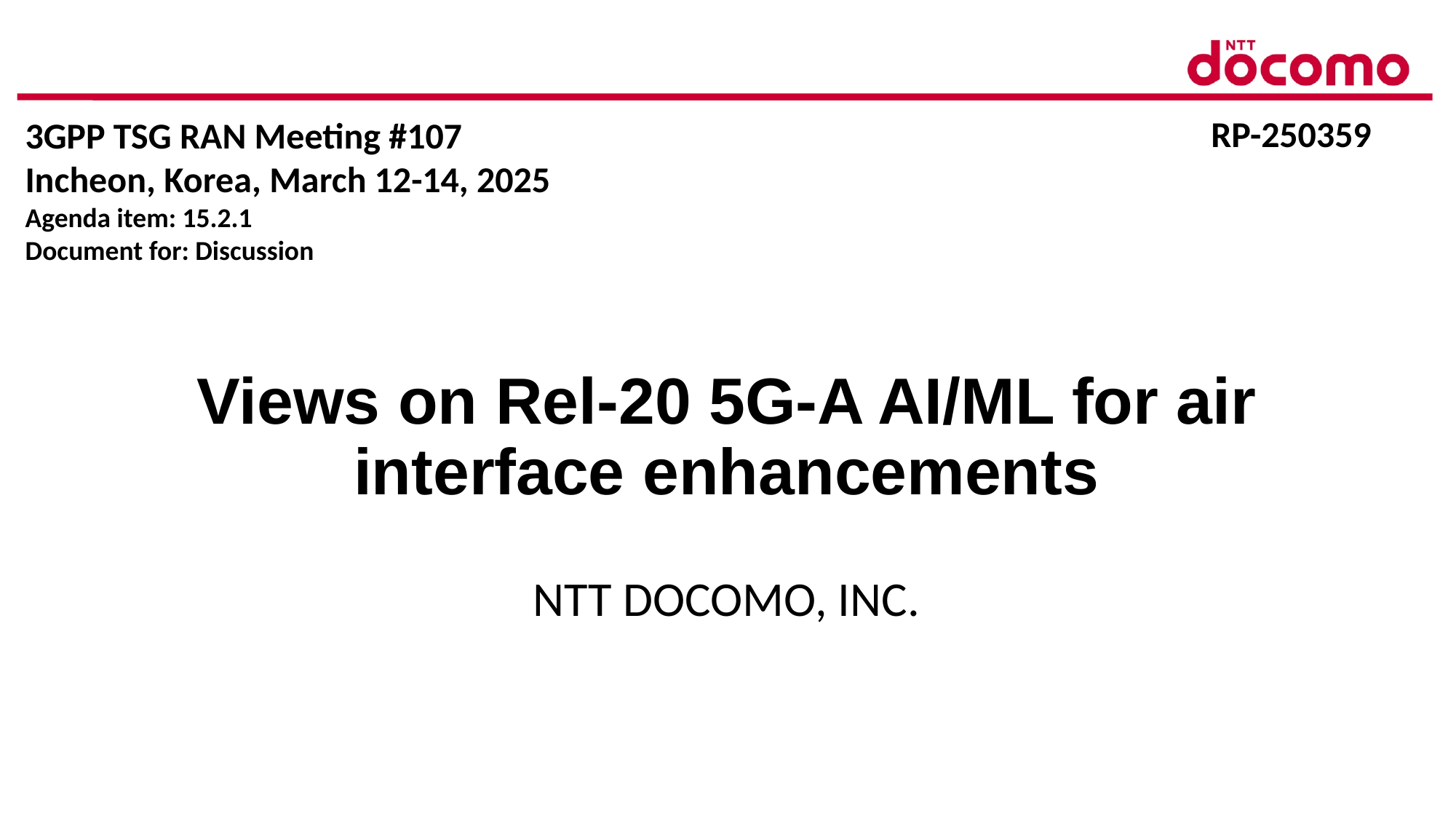

RP-250359
3GPP TSG RAN Meeting #107
Incheon, Korea, March 12-14, 2025
Agenda item: 15.2.1
Document for: Discussion
# Views on Rel-20 5G-A AI/ML for air interface enhancements
NTT DOCOMO, INC.